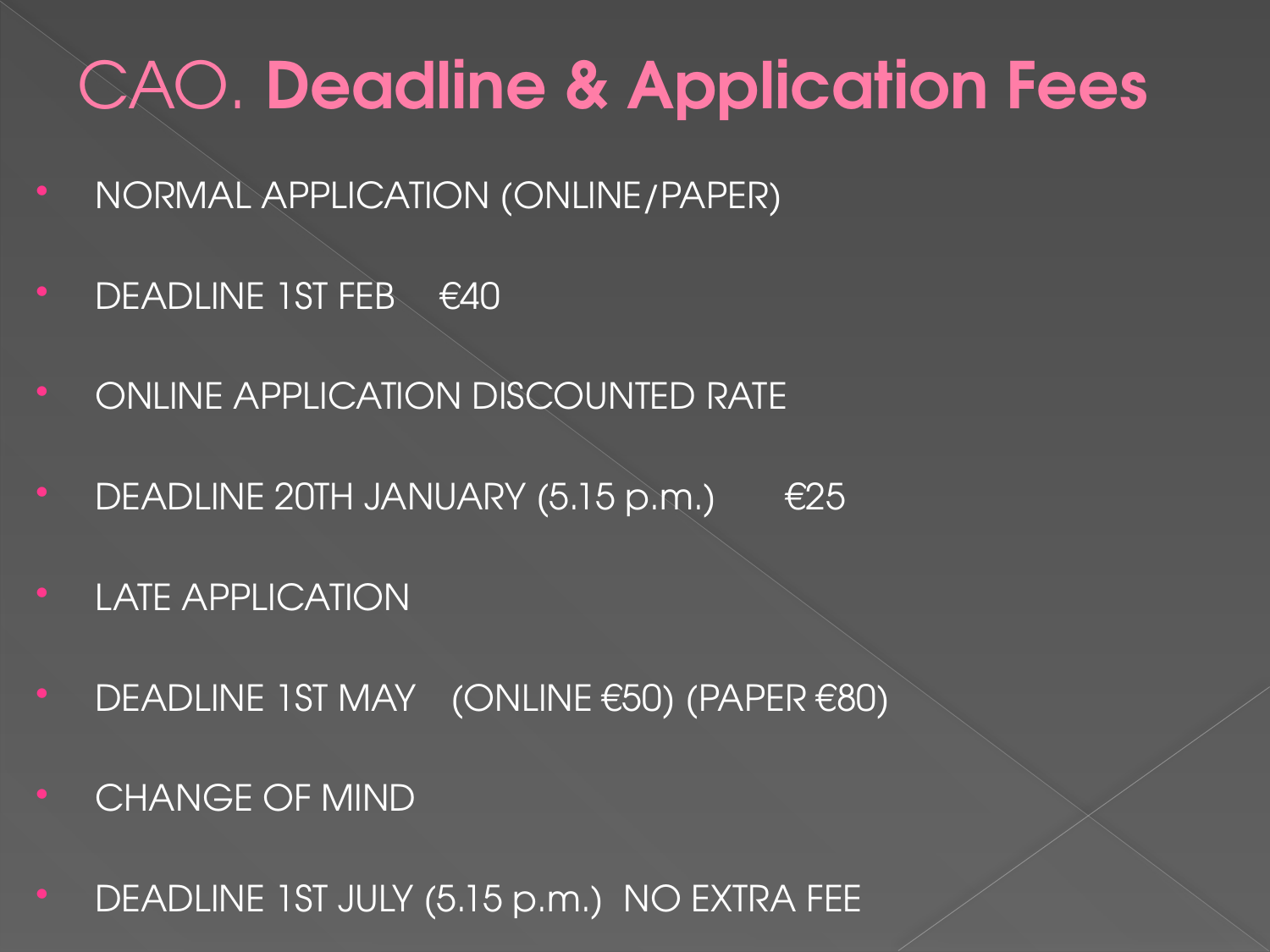

# CAO. Deadline & Application Fees
NORMAL APPLICATION (ONLINE/PAPER)

DEADLINE 1ST FEB 							€40

ONLINE APPLICATION DISCOUNTED RATE

DEADLINE 20TH JANUARY (5.15 p.m.) 				€25

LATE APPLICATION

DEADLINE 1ST MAY			 (ONLINE €50) (PAPER €80)

CHANGE OF MIND

DEADLINE 1ST JULY (5.15 p.m.)				 NO EXTRA FEE